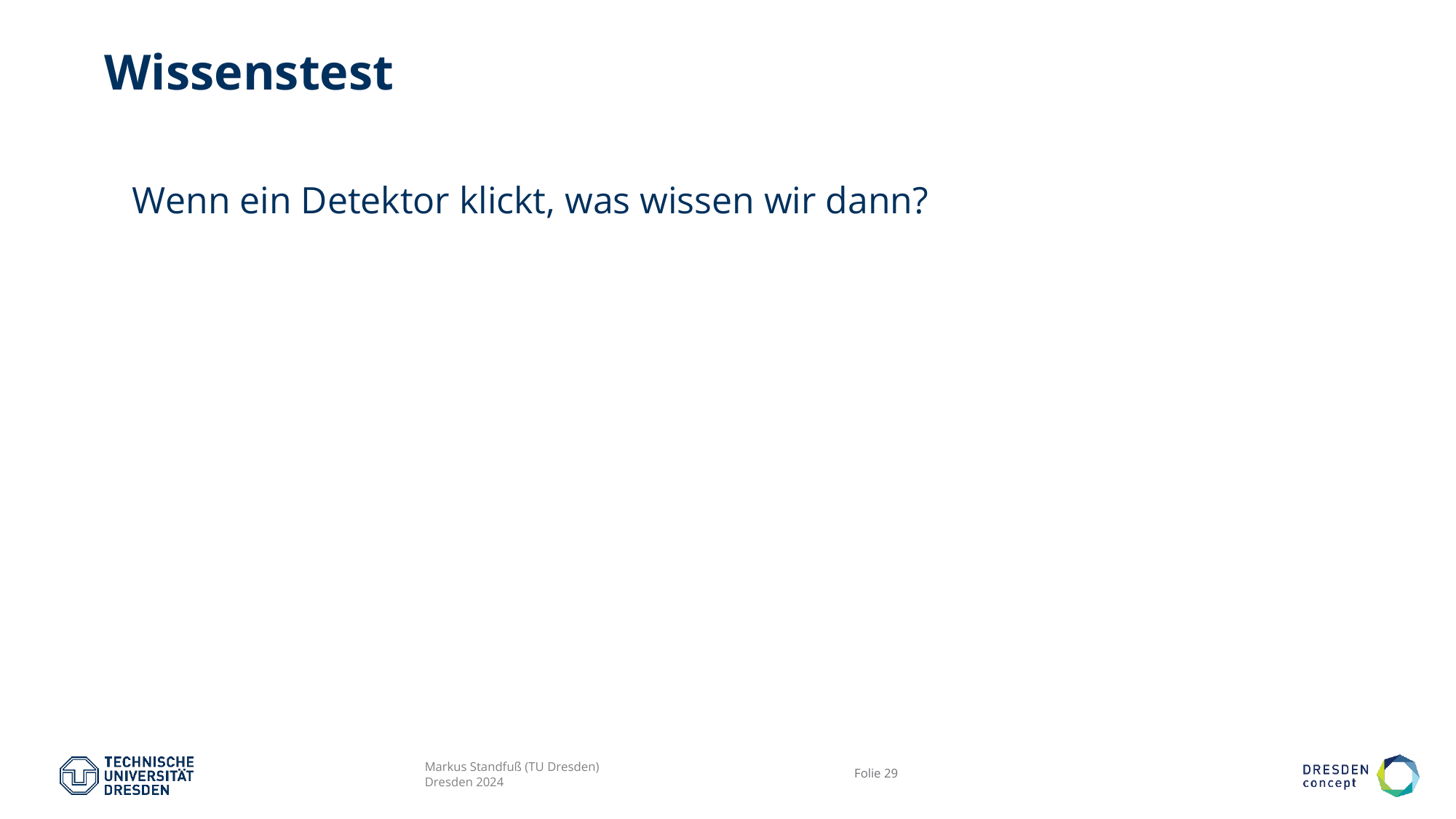

# Wissenstest
Wenn ein Detektor klickt, was wissen wir dann?